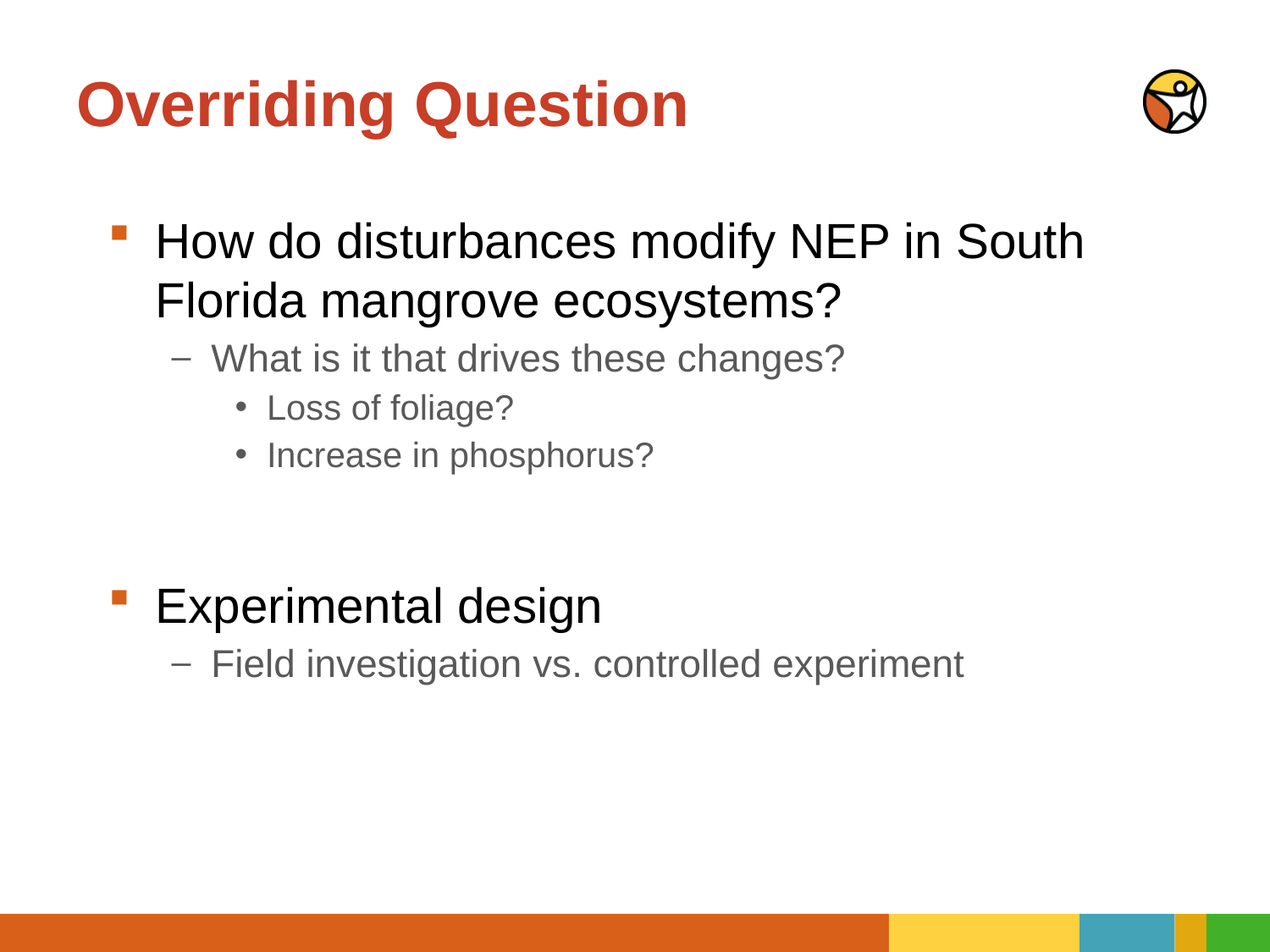

# Overriding Question
How do disturbances modify NEP in South Florida mangrove ecosystems?
What is it that drives these changes?
Loss of foliage?
Increase in phosphorus?

Experimental design
Field investigation vs. controlled experiment